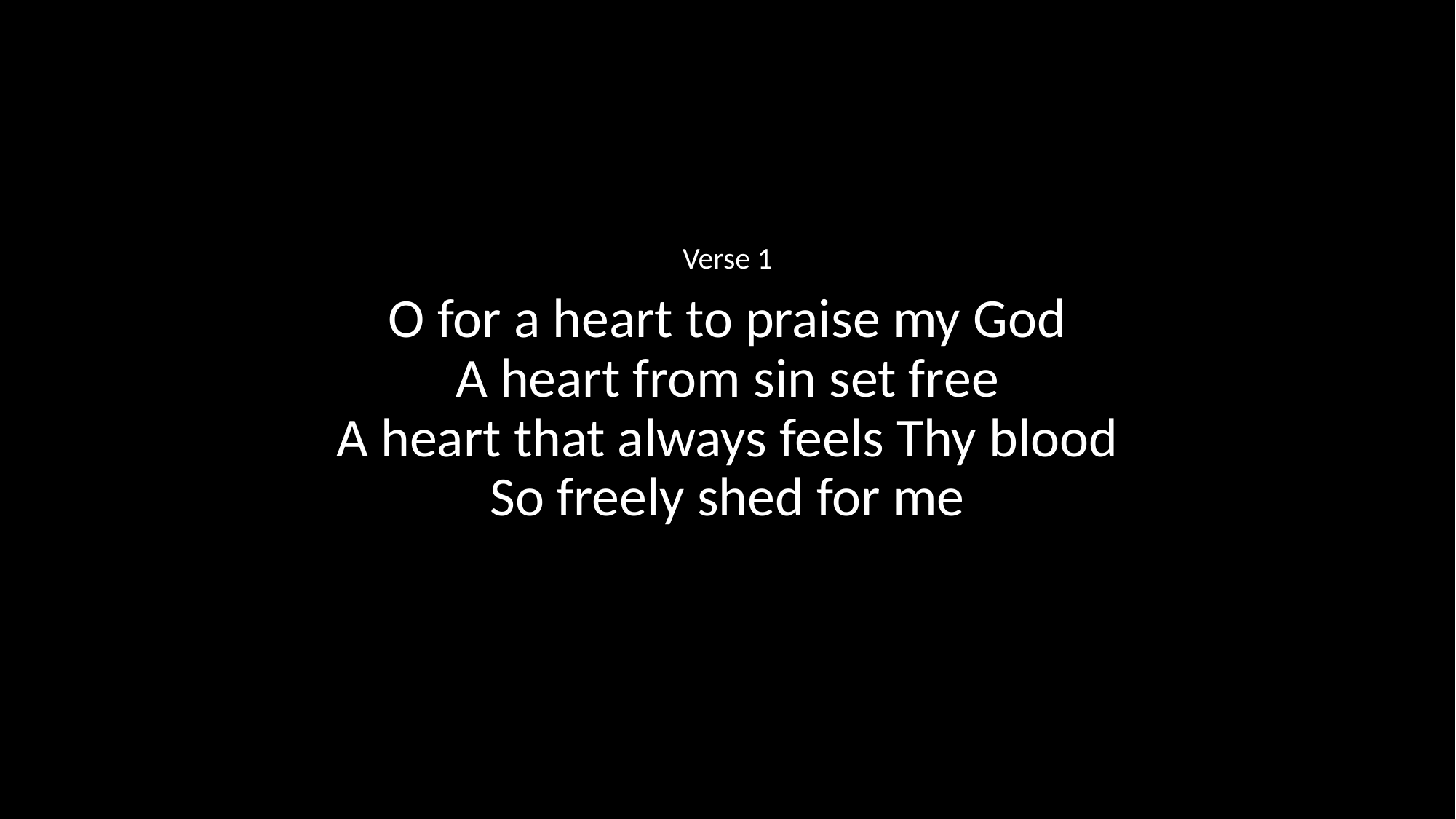

Verse 1
O for a heart to praise my God
A heart from sin set free
A heart that always feels Thy blood
So freely shed for me